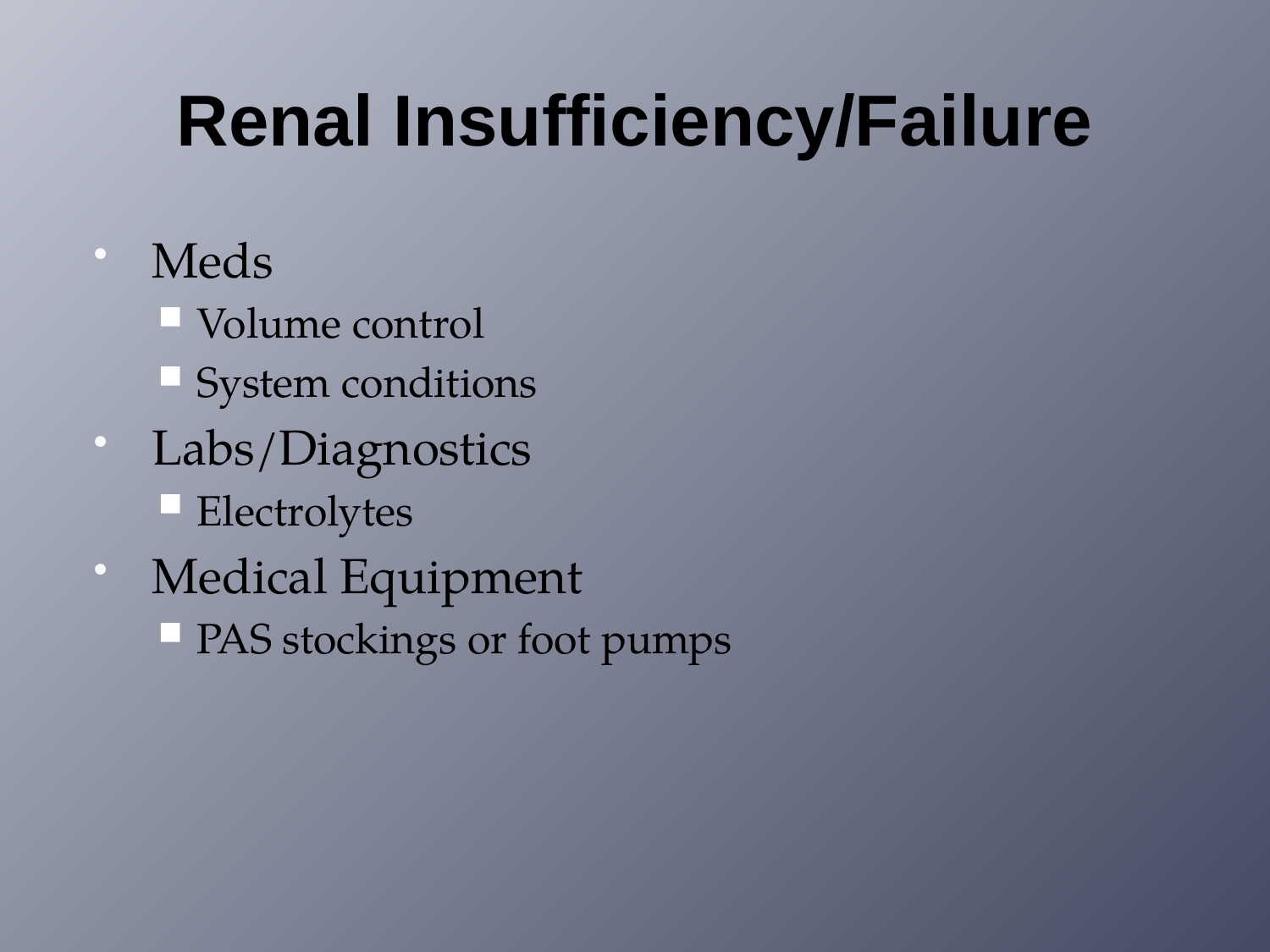

# Renal Insufficiency/Failure
Meds
Volume control
System conditions
Labs/Diagnostics
Electrolytes
Medical Equipment
PAS stockings or foot pumps